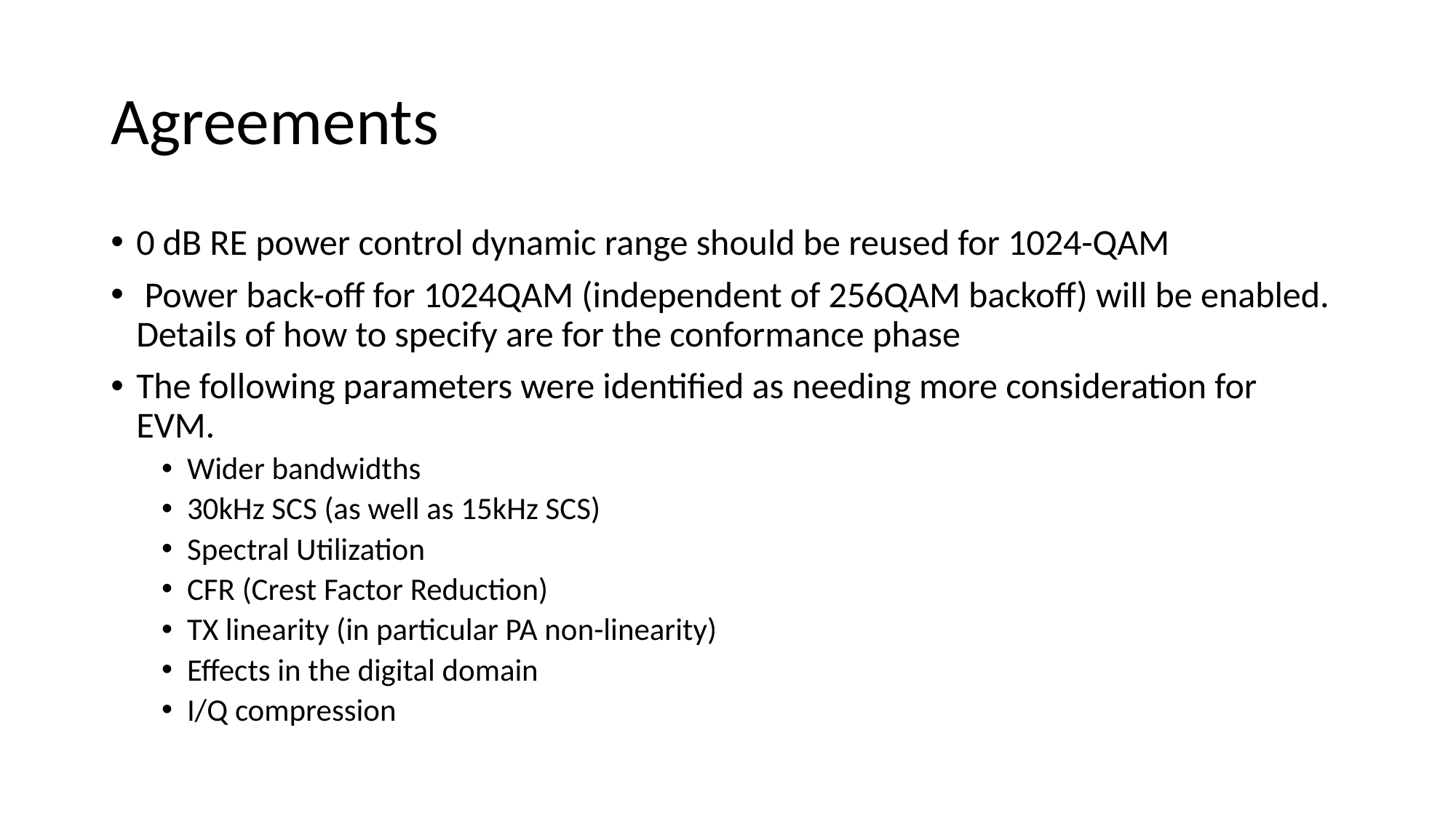

# Agreements
0 dB RE power control dynamic range should be reused for 1024-QAM
 Power back-off for 1024QAM (independent of 256QAM backoff) will be enabled. Details of how to specify are for the conformance phase
The following parameters were identified as needing more consideration for EVM.
Wider bandwidths
30kHz SCS (as well as 15kHz SCS)
Spectral Utilization
CFR (Crest Factor Reduction)
TX linearity (in particular PA non-linearity)
Effects in the digital domain
I/Q compression